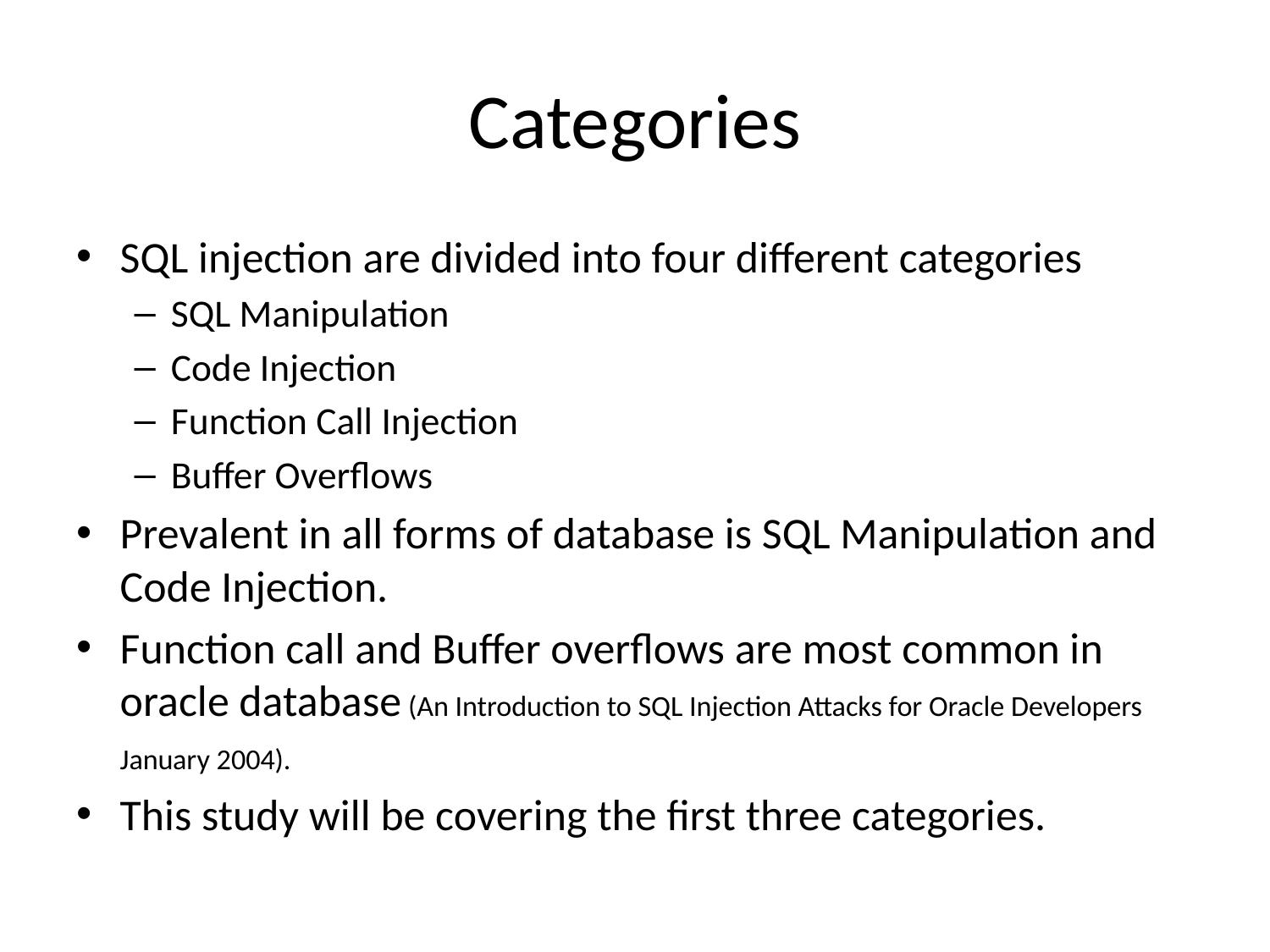

# Categories
SQL injection are divided into four different categories
SQL Manipulation
Code Injection
Function Call Injection
Buffer Overflows
Prevalent in all forms of database is SQL Manipulation and Code Injection.
Function call and Buffer overflows are most common in oracle database (An Introduction to SQL Injection Attacks for Oracle Developers January 2004).
This study will be covering the first three categories.